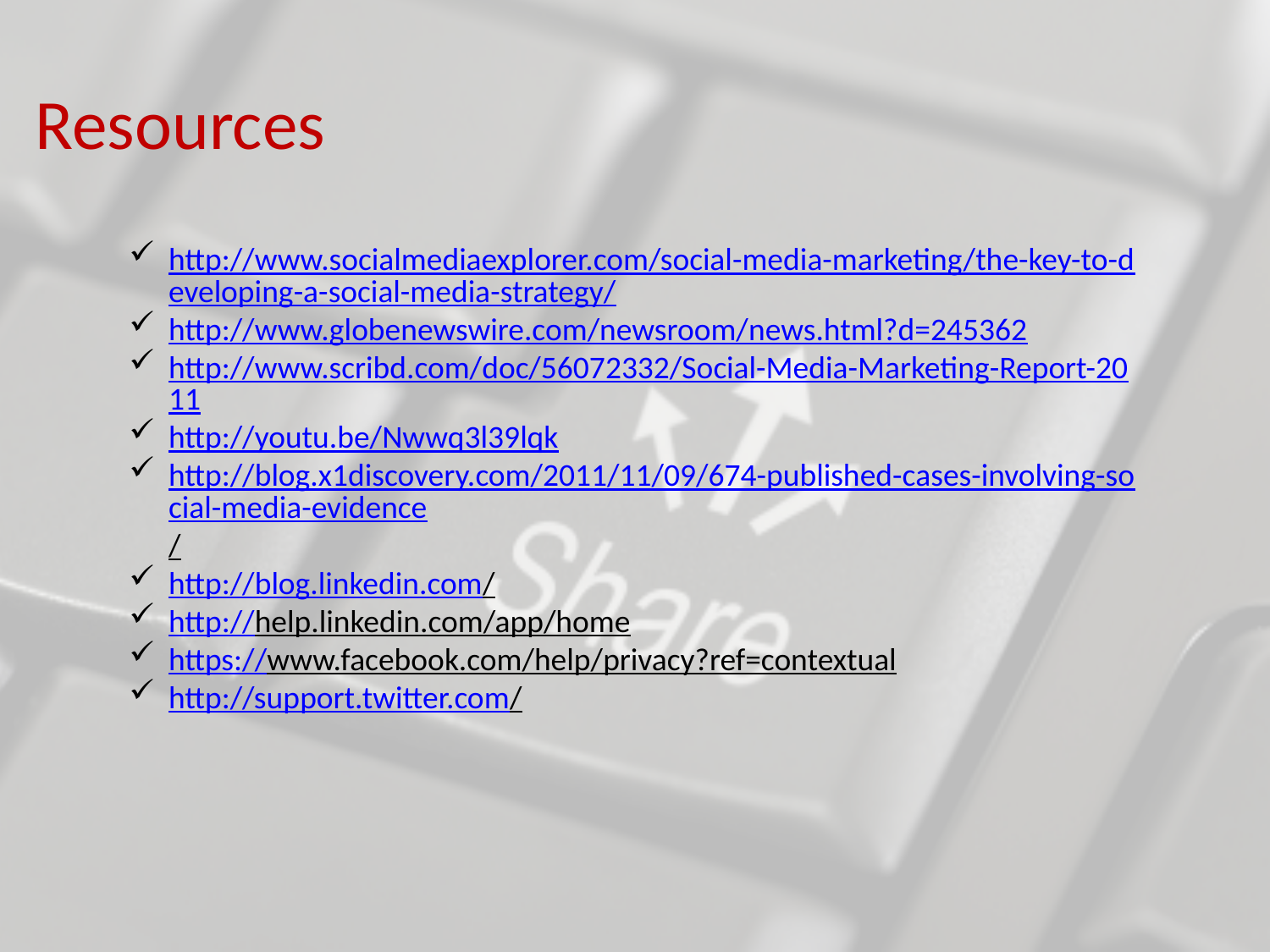

Resources
http://www.socialmediaexplorer.com/social-media-marketing/the-key-to-developing-a-social-media-strategy/
http://www.globenewswire.com/newsroom/news.html?d=245362
http://www.scribd.com/doc/56072332/Social-Media-Marketing-Report-2011
http://youtu.be/Nwwq3l39lqk
http://blog.x1discovery.com/2011/11/09/674-published-cases-involving-social-media-evidence/
http://blog.linkedin.com/
http://help.linkedin.com/app/home
https://www.facebook.com/help/privacy?ref=contextual
http://support.twitter.com/